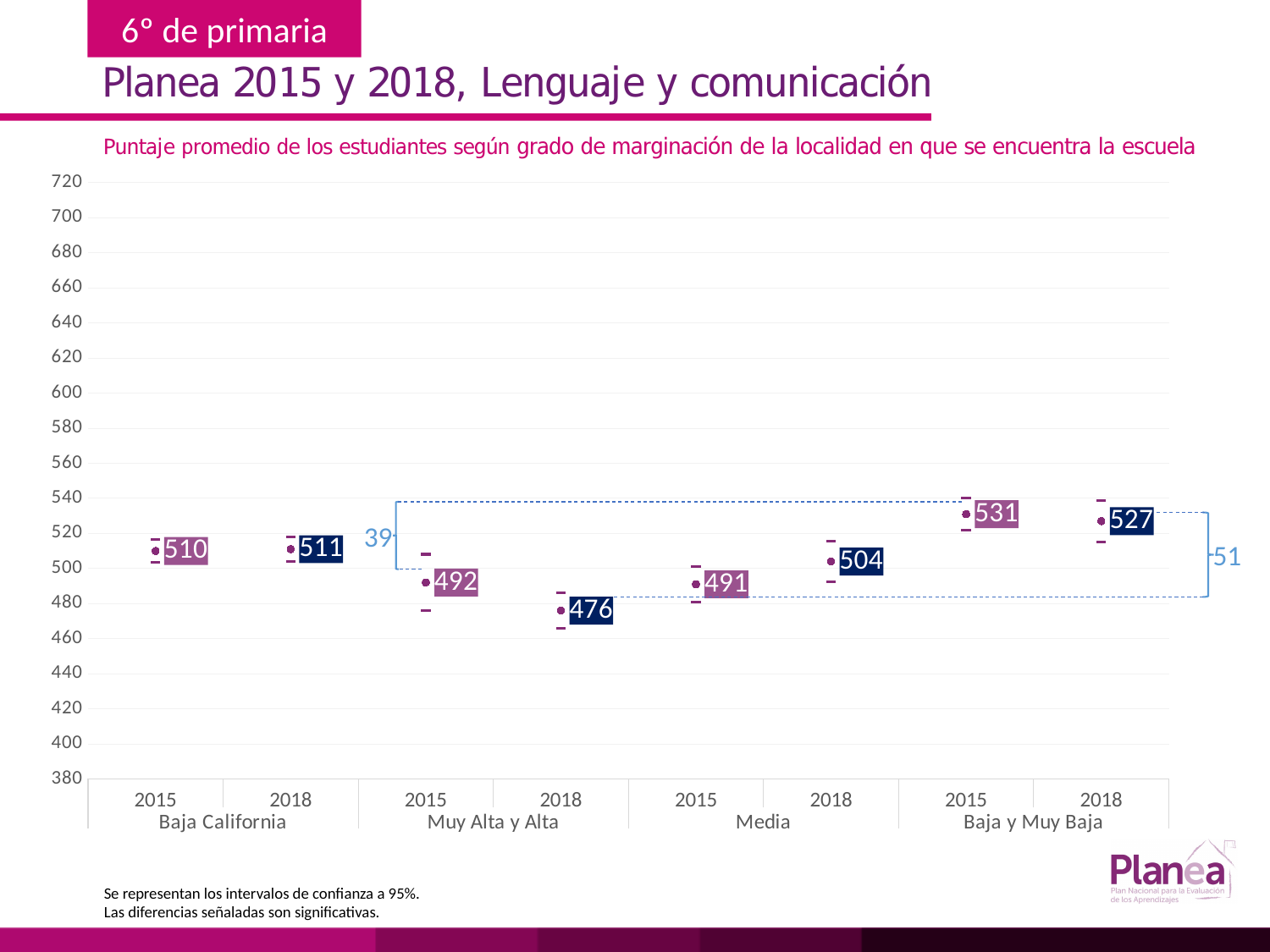

Planea 2015 y 2018, Lenguaje y comunicación

Puntaje promedio de los estudiantes según grado de marginación de la localidad en que se encuentra la escuela

### Chart

| Category |  |  |  |
|---|---|---|---|
| 2015 | 503.632 | 516.368 | 510.0 |
| 2018 | 504.035 | 517.965 | 511.0 |
| 2015 | 475.881 | 508.119 | 492.0 |
| 2018 | 465.851 | 486.149 | 476.0 |
| 2015 | 480.851 | 501.149 | 491.0 |
| 2018 | 492.259 | 515.741 | 504.0 |
| 2015 | 521.846 | 540.154 | 531.0 |
| 2018 | 515.259 | 538.741 | 527.0 |
39

51
Se representan los intervalos de confianza a 95%.
Las diferencias señaladas son significativas.